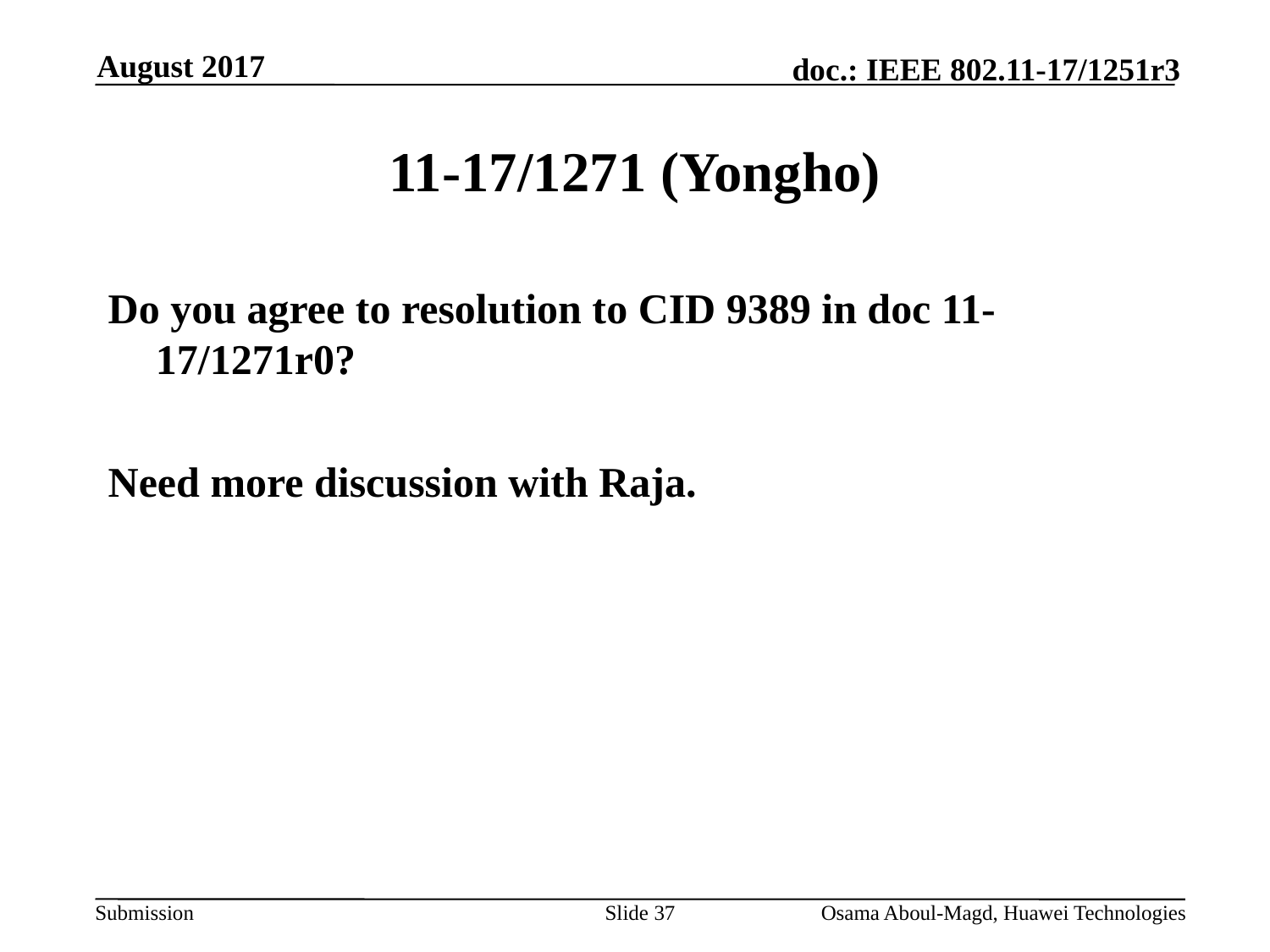

August 2017
# 11-17/1271 (Yongho)
Do you agree to resolution to CID 9389 in doc 11-17/1271r0?

Need more discussion with Raja.
Slide 37
Osama Aboul-Magd, Huawei Technologies